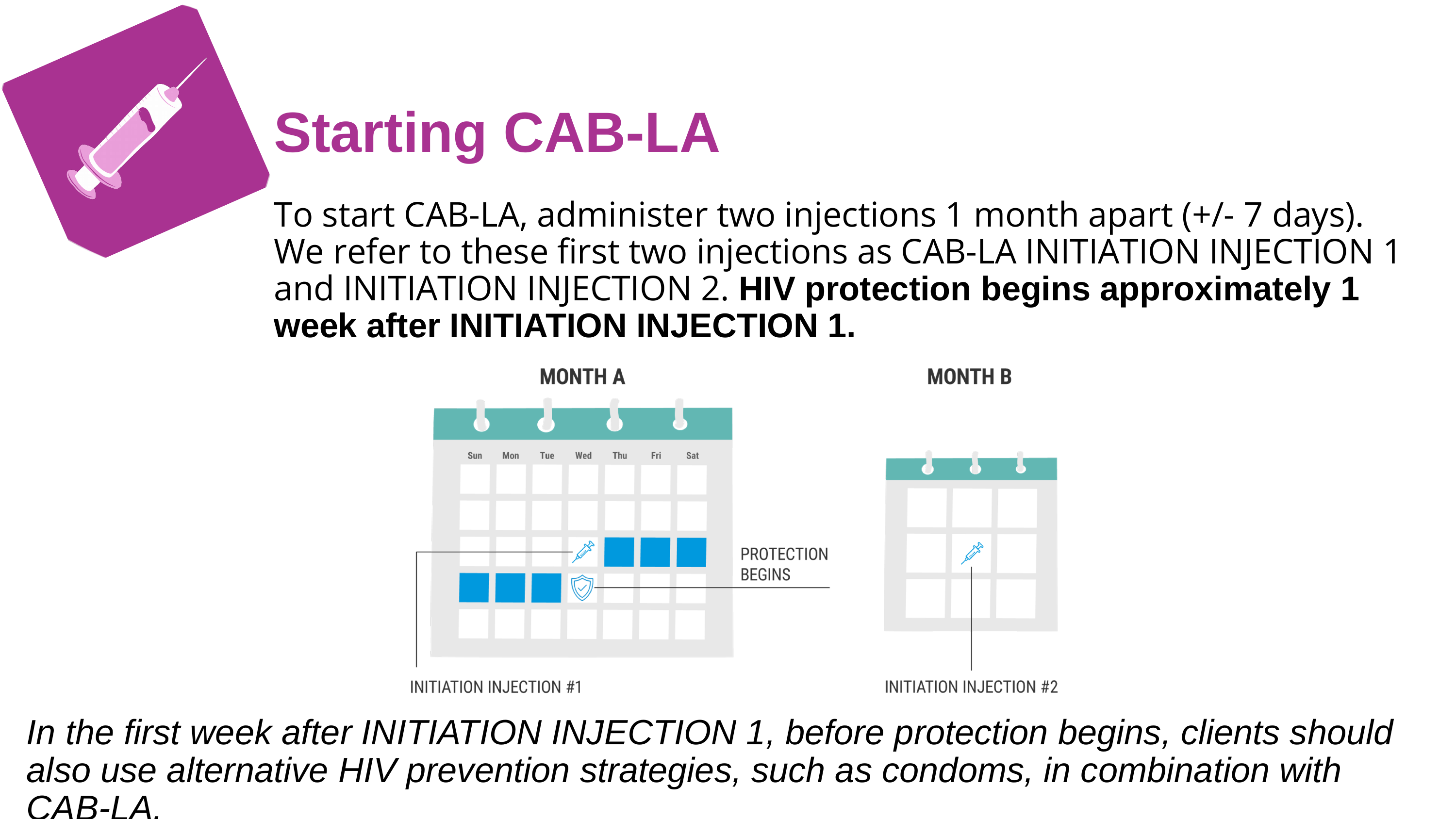

C
Starting CAB-LA
To start CAB-LA, administer two injections 1 month apart (+/- 7 days). We refer to these first two injections as CAB-LA INITIATION INJECTION 1 and INITIATION INJECTION 2. HIV protection begins approximately 1 week after INITIATION INJECTION 1.

In the first week after INITIATION INJECTION 1, before protection begins, clients should also use alternative HIV prevention strategies, such as condoms, in combination with CAB-LA.